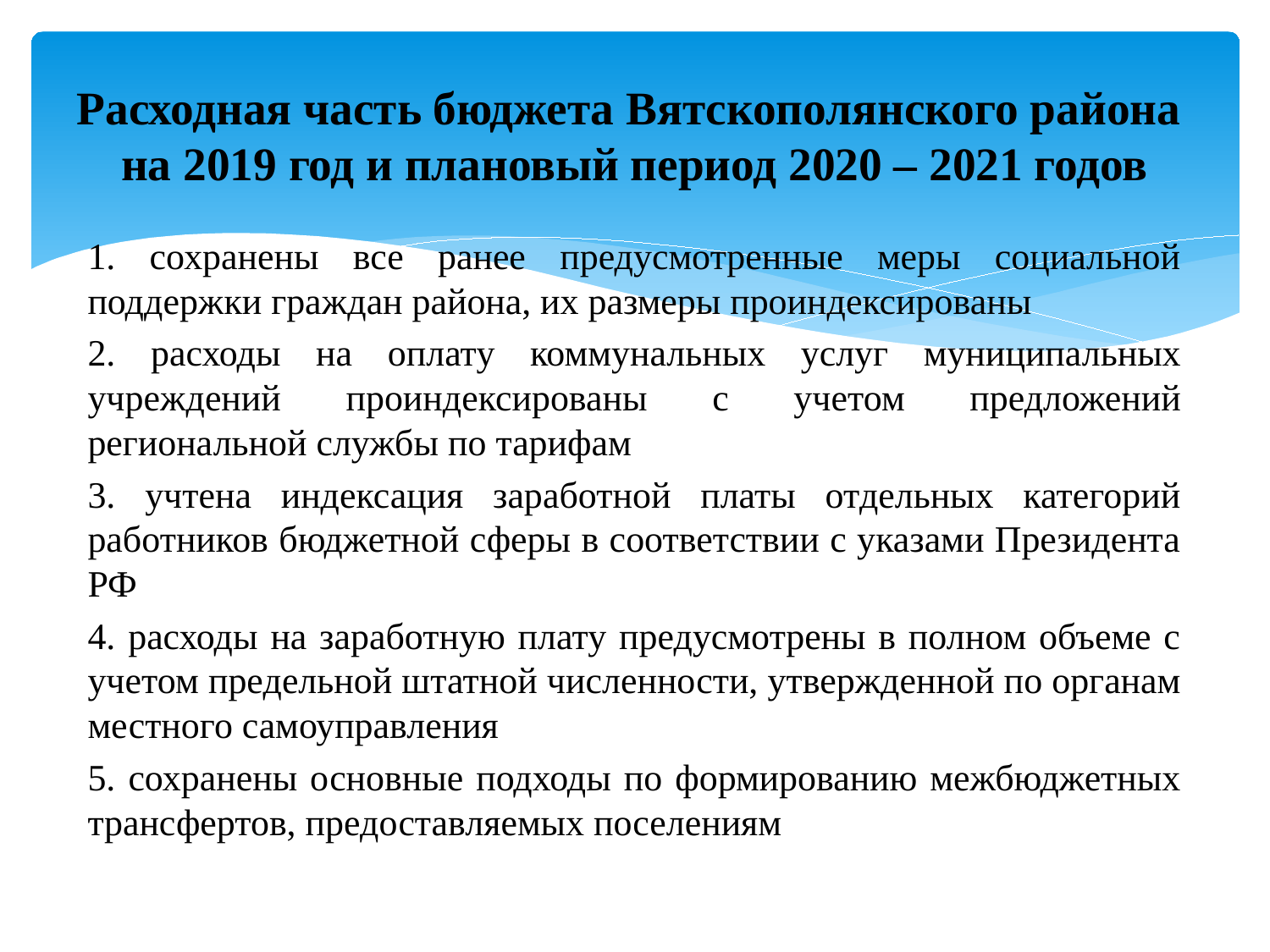

# Расходная часть бюджета Вятскополянского района на 2019 год и плановый период 2020 – 2021 годов
1. сохранены все ранее предусмотренные меры социальной поддержки граждан района, их размеры проиндексированы
2. расходы на оплату коммунальных услуг муниципальных учреждений проиндексированы с учетом предложений региональной службы по тарифам
3. учтена индексация заработной платы отдельных категорий работников бюджетной сферы в соответствии с указами Президента РФ
4. расходы на заработную плату предусмотрены в полном объеме с учетом предельной штатной численности, утвержденной по органам местного самоуправления
5. сохранены основные подходы по формированию межбюджетных трансфертов, предоставляемых поселениям